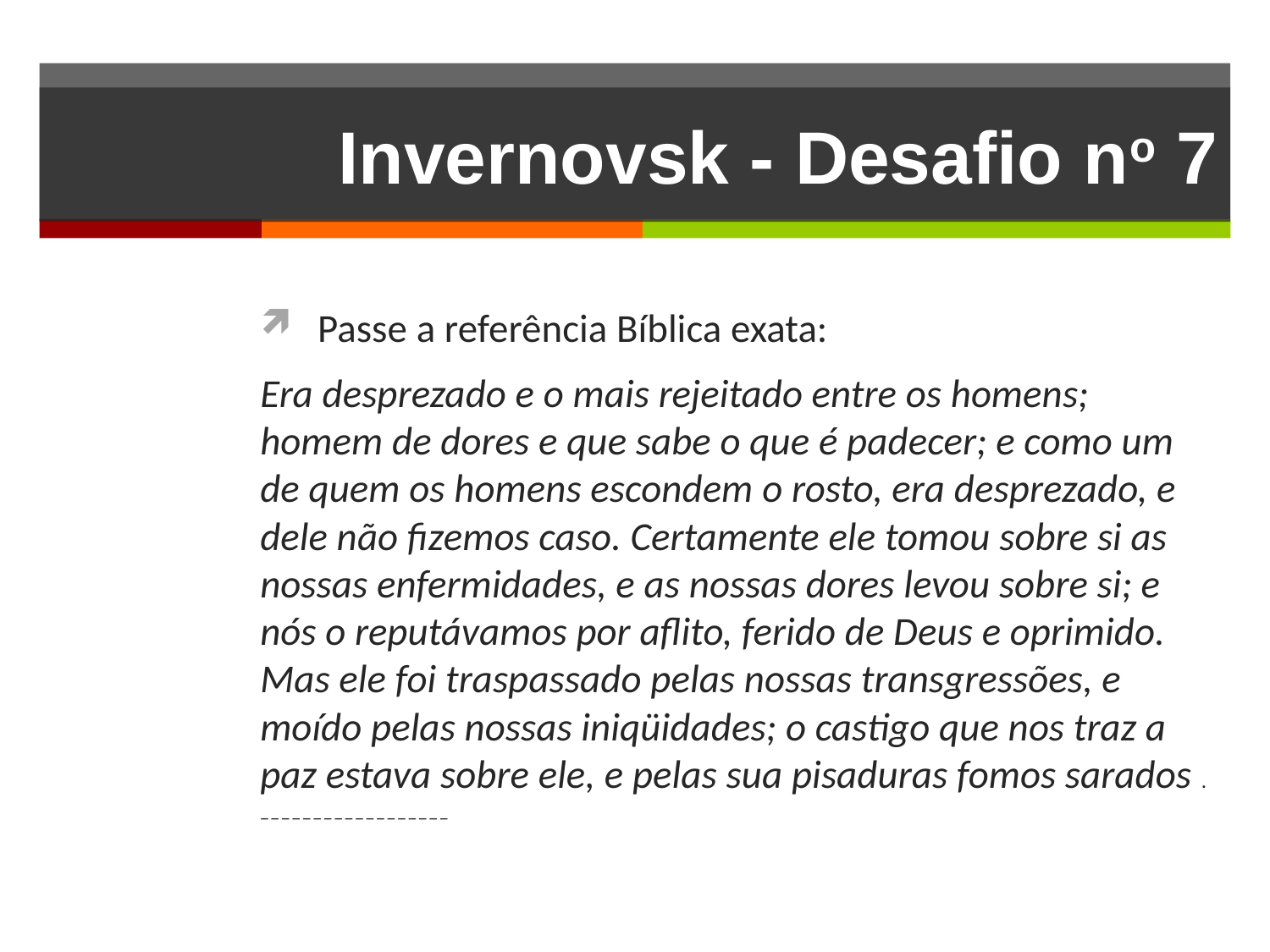

# Invernovsk - Desafio no 7
Passe a referência Bíblica exata:
Era desprezado e o mais rejeitado entre os homens; homem de dores e que sabe o que é padecer; e como um de quem os homens escondem o rosto, era desprezado, e dele não fizemos caso. Certamente ele tomou sobre si as nossas enfermidades, e as nossas dores levou sobre si; e nós o reputávamos por aflito, ferido de Deus e oprimido. Mas ele foi traspassado pelas nossas transgressões, e moído pelas nossas iniqüidades; o castigo que nos traz a paz estava sobre ele, e pelas sua pisaduras fomos sarados . __________________